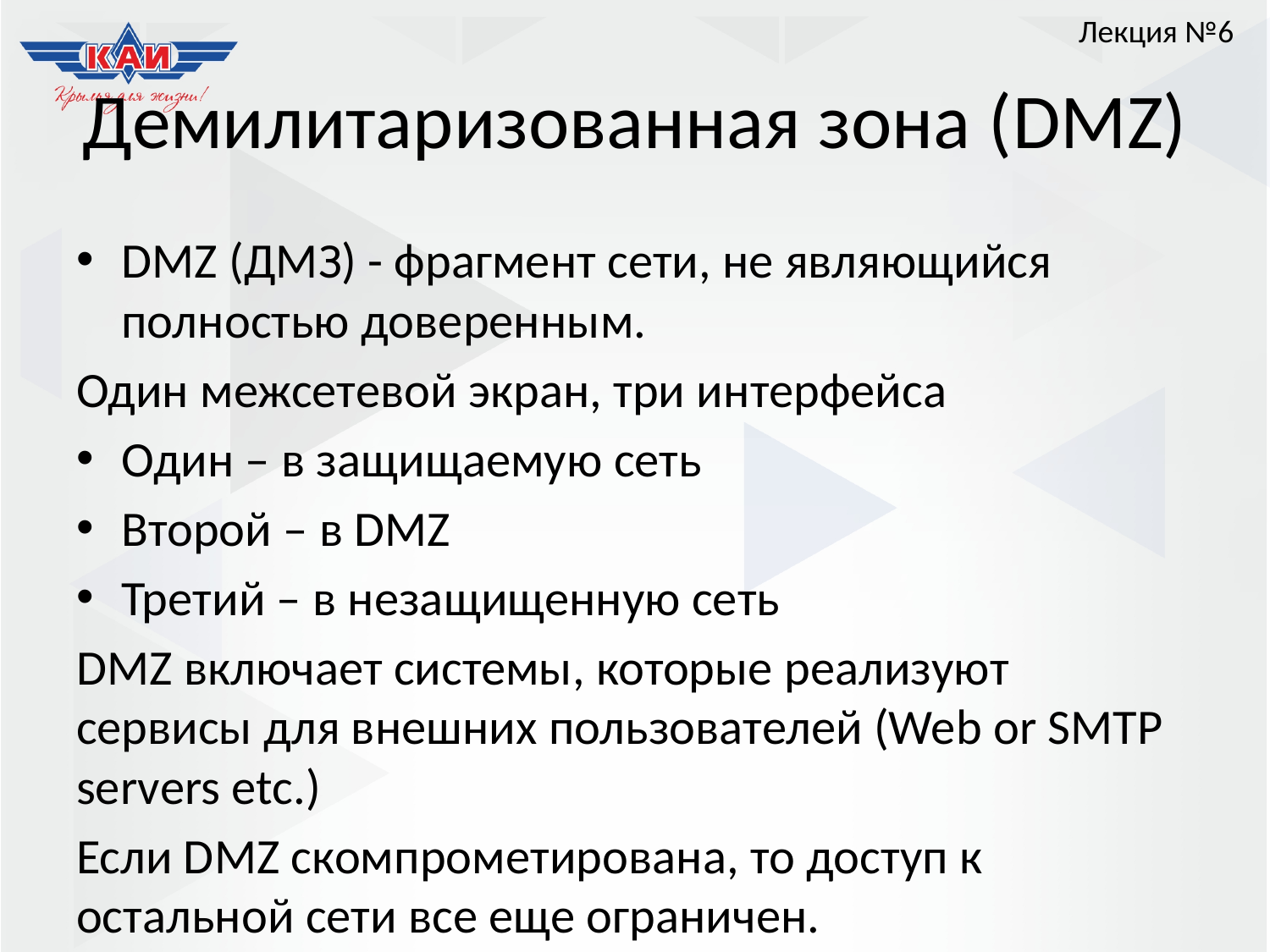

Лекция №6
# Демилитаризованная зона (DMZ)
DMZ (ДМЗ) - фрагмент сети, не являющийся полностью доверенным.
Один межсетевой экран, три интерфейса
Один – в защищаемую сеть
Второй – в DMZ
Третий – в незащищенную сеть
DMZ включает системы, которые реализуют сервисы для внешних пользователей (Web or SMTP servers etc.)
Если DMZ скомпрометирована, то доступ к остальной сети все еще ограничен.